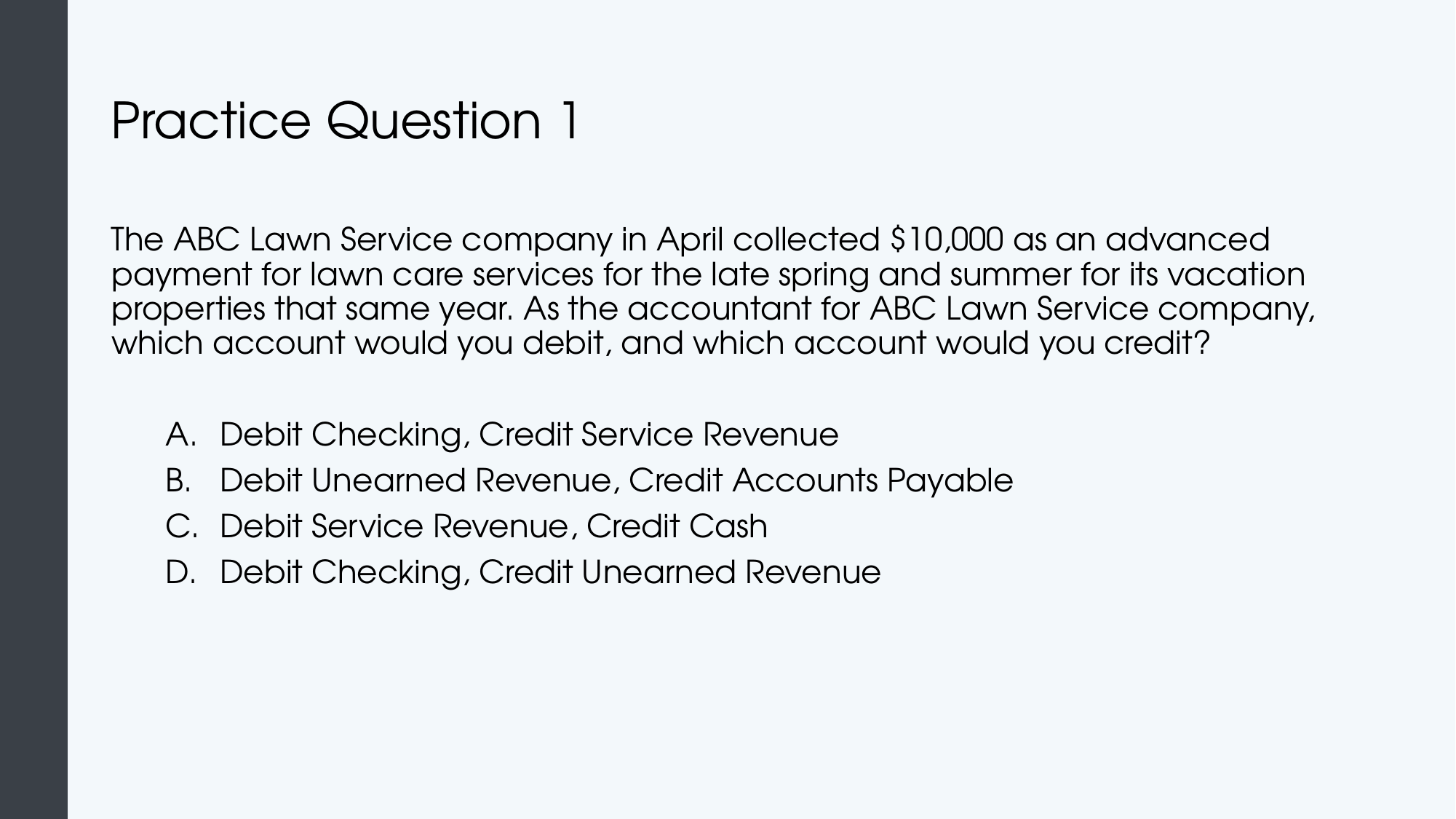

# Practice Question 1
The ABC Lawn Service company in April collected $10,000 as an advanced payment for lawn care services for the late spring and summer for its vacation properties that same year. As the accountant for ABC Lawn Service company, which account would you debit, and which account would you credit?

Debit Checking, Credit Service Revenue
Debit Unearned Revenue, Credit Accounts Payable
Debit Service Revenue, Credit Cash
Debit Checking, Credit Unearned Revenue